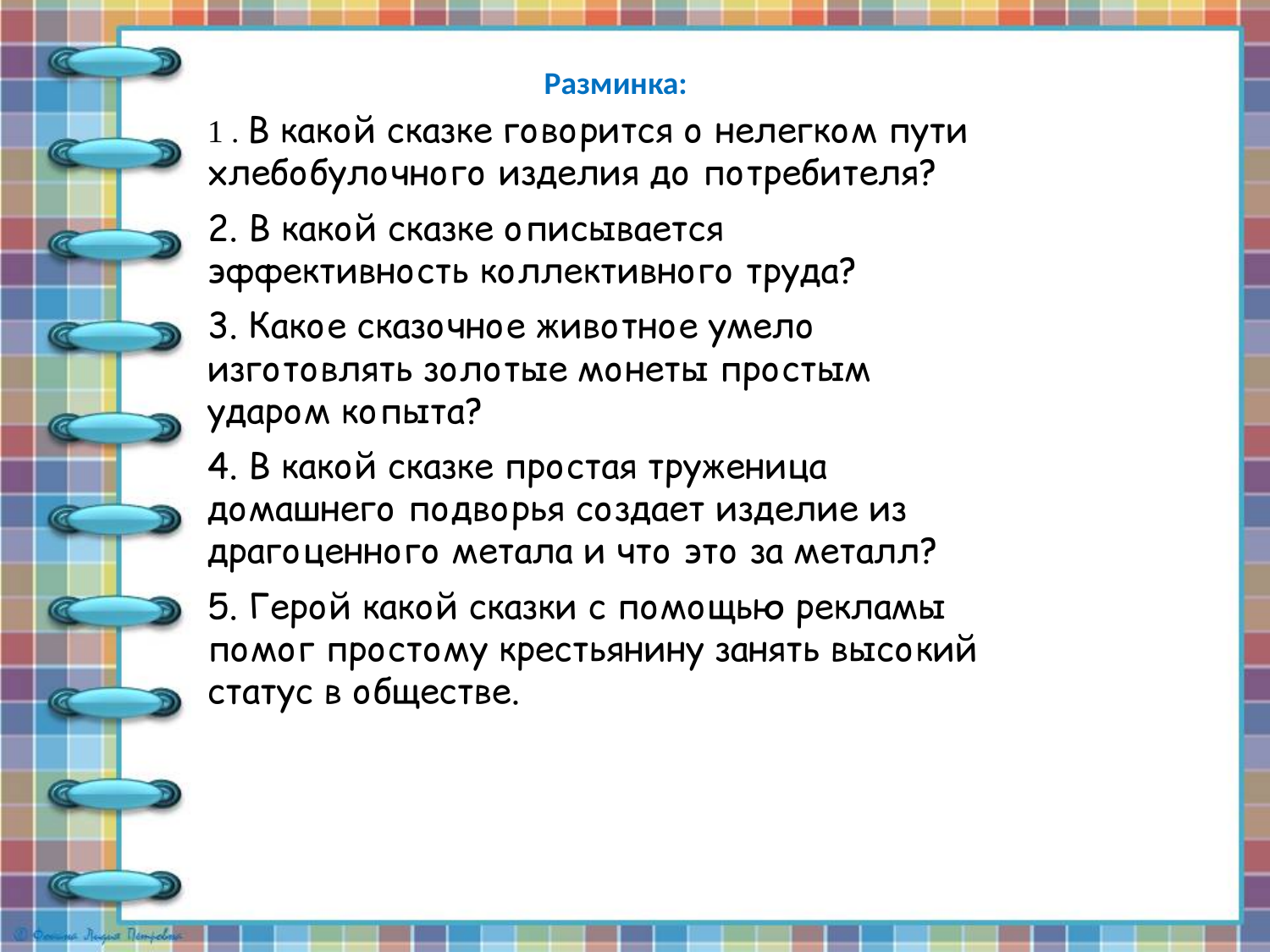

Разминка:
1 . В какой сказке говорится о нелегком пути хлебобулочного изделия до потребителя?
2. В какой сказке описывается эффективность коллективного труда?
3. Какое сказочное животное умело изготовлять золотые монеты простым ударом копыта?
4. В какой сказке простая труженица домашнего подворья создает изделие из драгоценного метала и что это за металл?
5. Герой какой сказки с помощью рекламы помог простому крестьянину занять высокий статус в обществе.